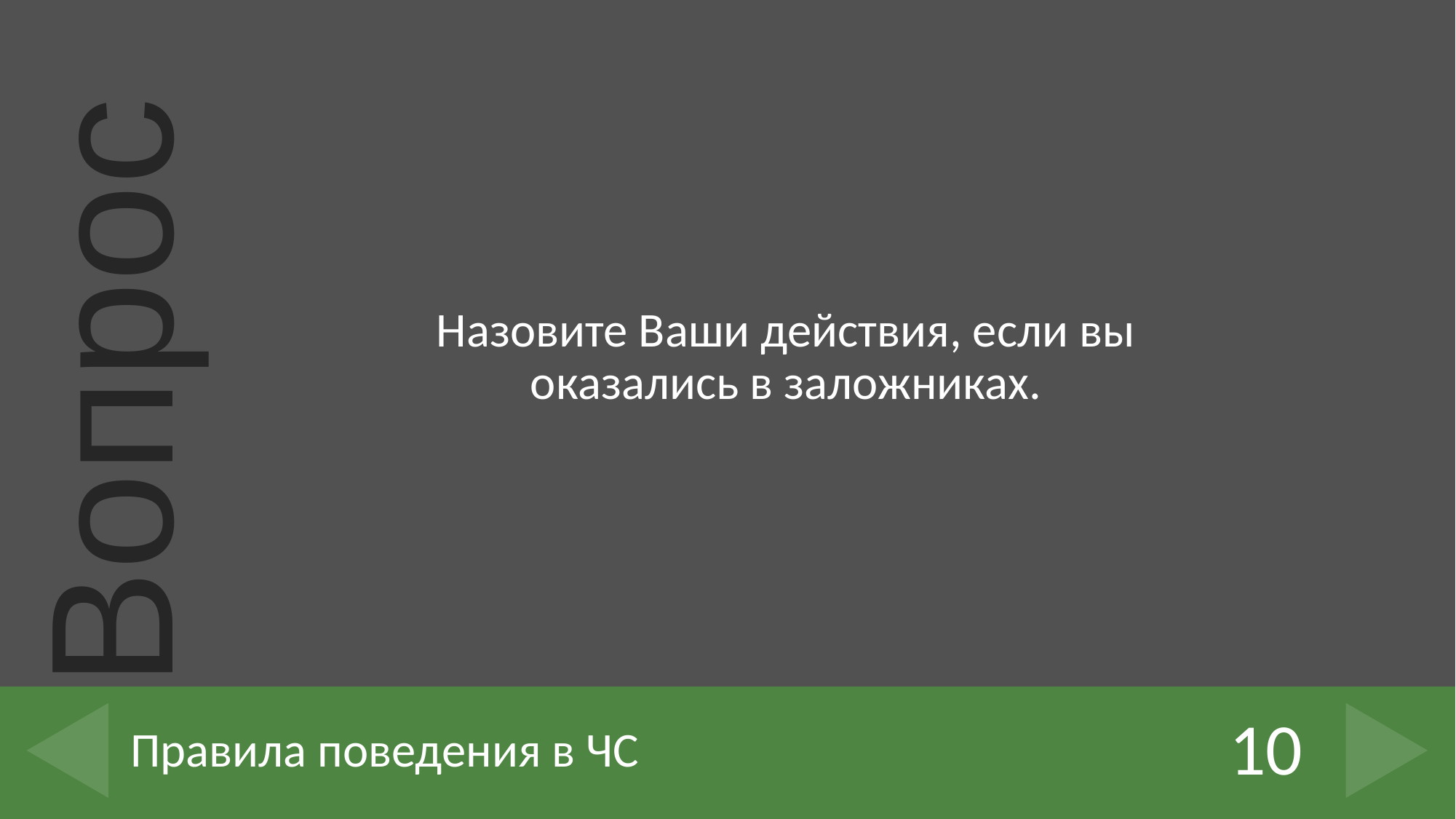

Назовите Ваши действия, если вы оказались в заложниках.
10
# Правила поведения в ЧС